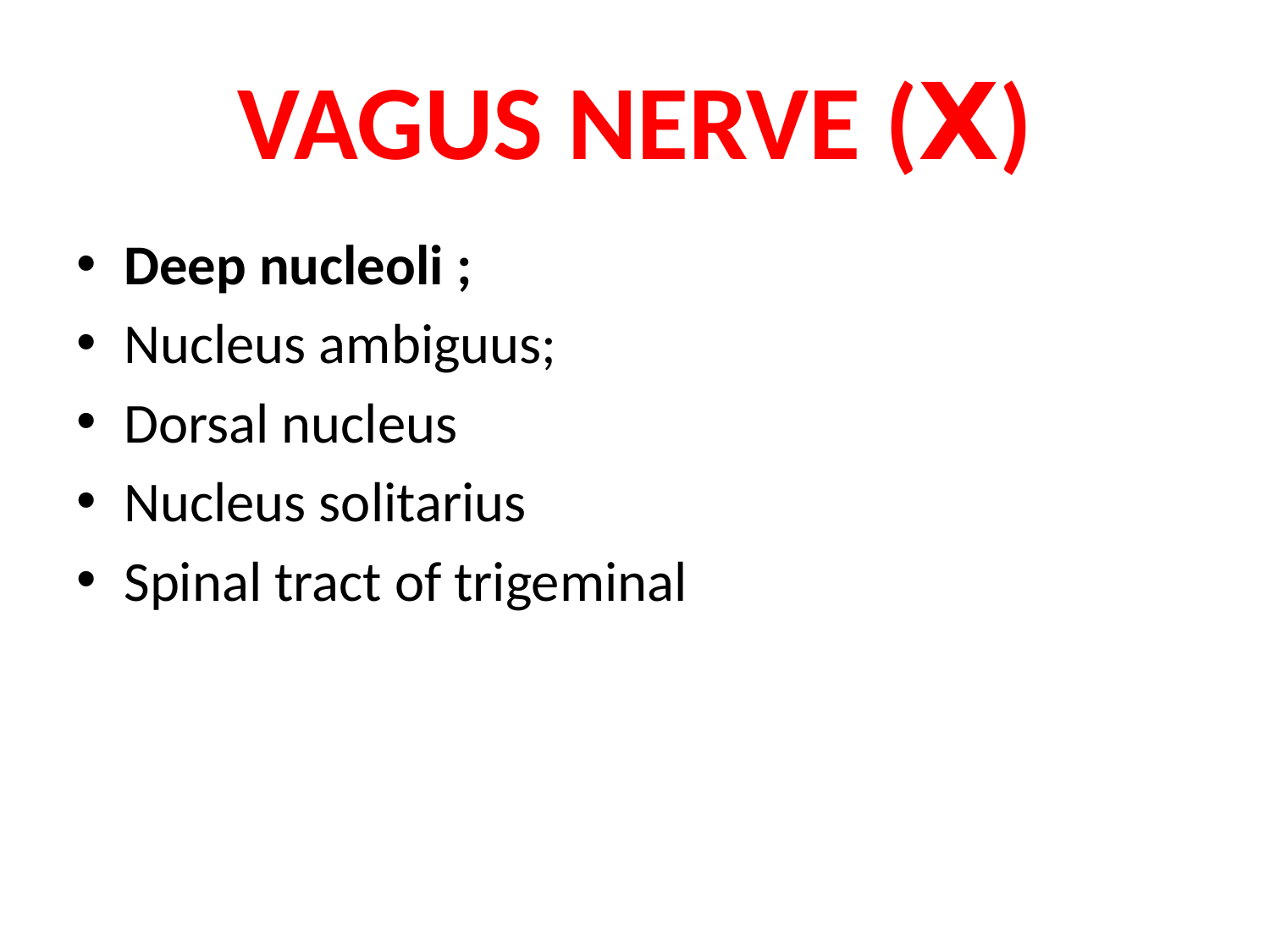

# VAGUS NERVE (Ⅹ)
Deep nucleoli ;
Nucleus ambiguus;
Dorsal nucleus
Nucleus solitarius
Spinal tract of trigeminal